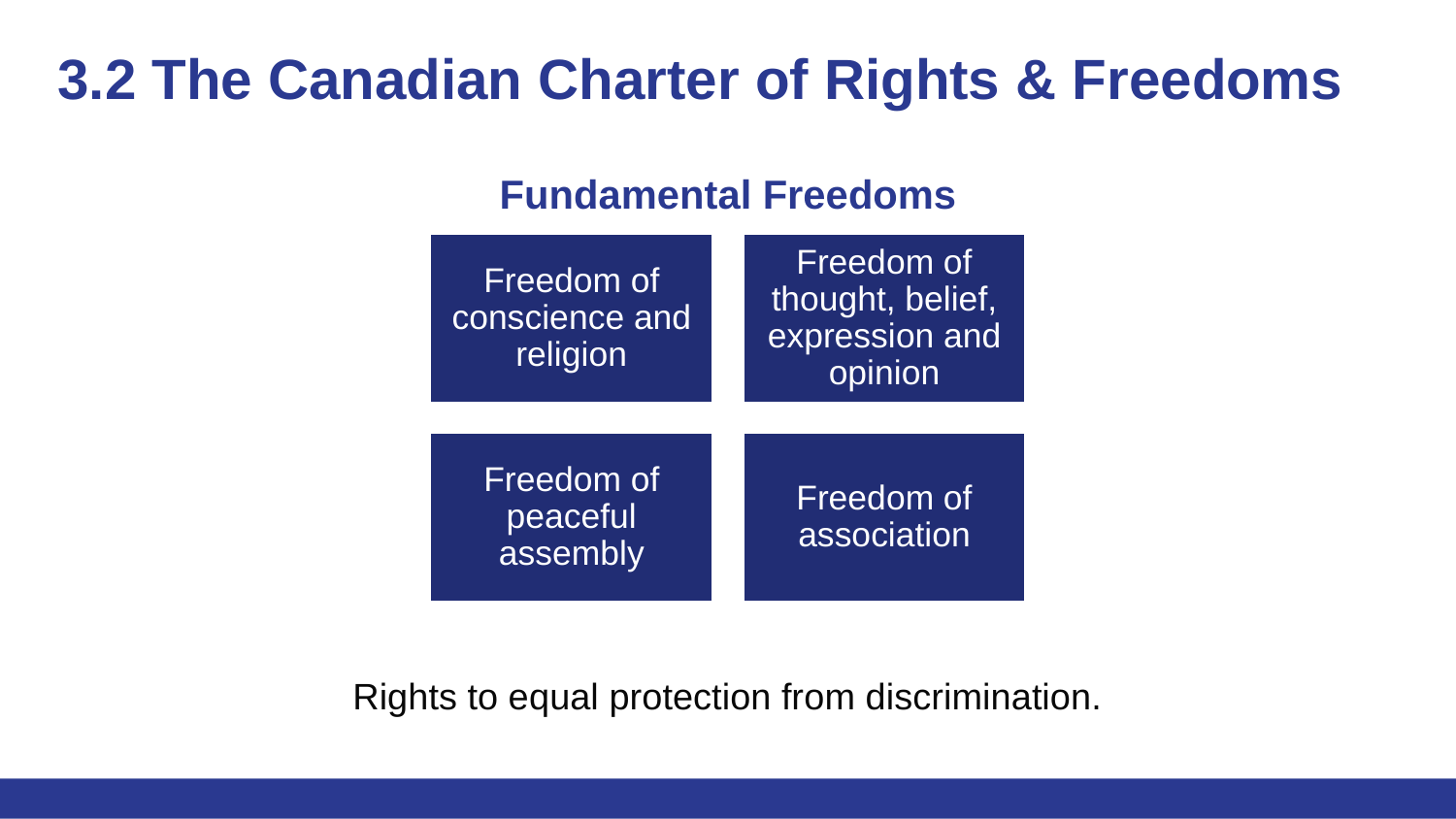

# 3.2 The Canadian Charter of Rights & Freedoms​
Fundamental Freedoms

Freedom of conscience and religion
Freedom of thought, belief, expression and opinion
Freedom of peaceful assembly
Freedom of association
Rights to equal protection from discrimination.